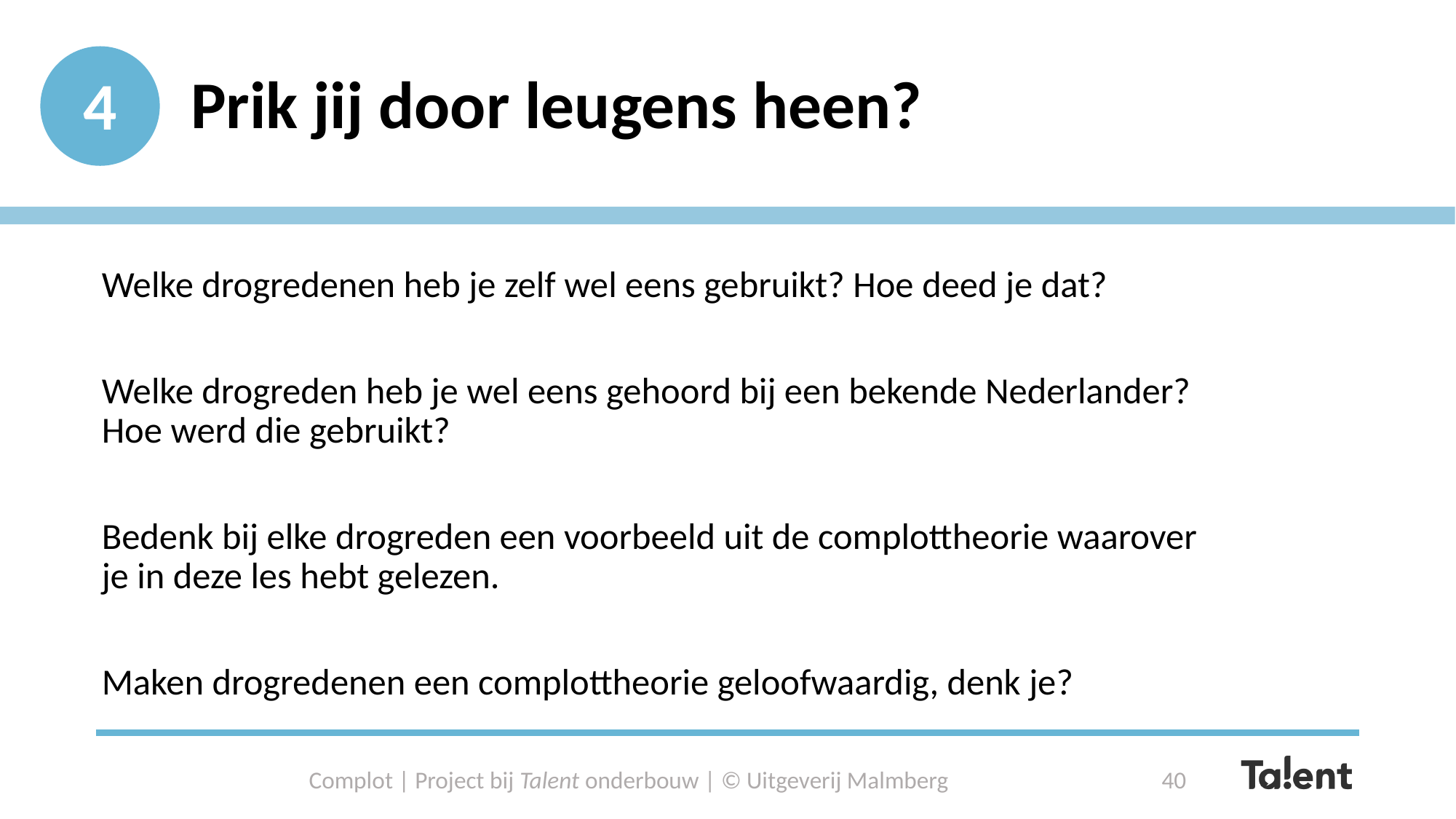

# Prik jij door leugens heen?
4
Welke drogredenen heb je zelf wel eens gebruikt? Hoe deed je dat?

Welke drogreden heb je wel eens gehoord bij een bekende Nederlander? Hoe werd die gebruikt?

Bedenk bij elke drogreden een voorbeeld uit de complottheorie waarover je in deze les hebt gelezen.

Maken drogredenen een complottheorie geloofwaardig, denk je?

Complot | Project bij Talent onderbouw | © Uitgeverij Malmberg
40